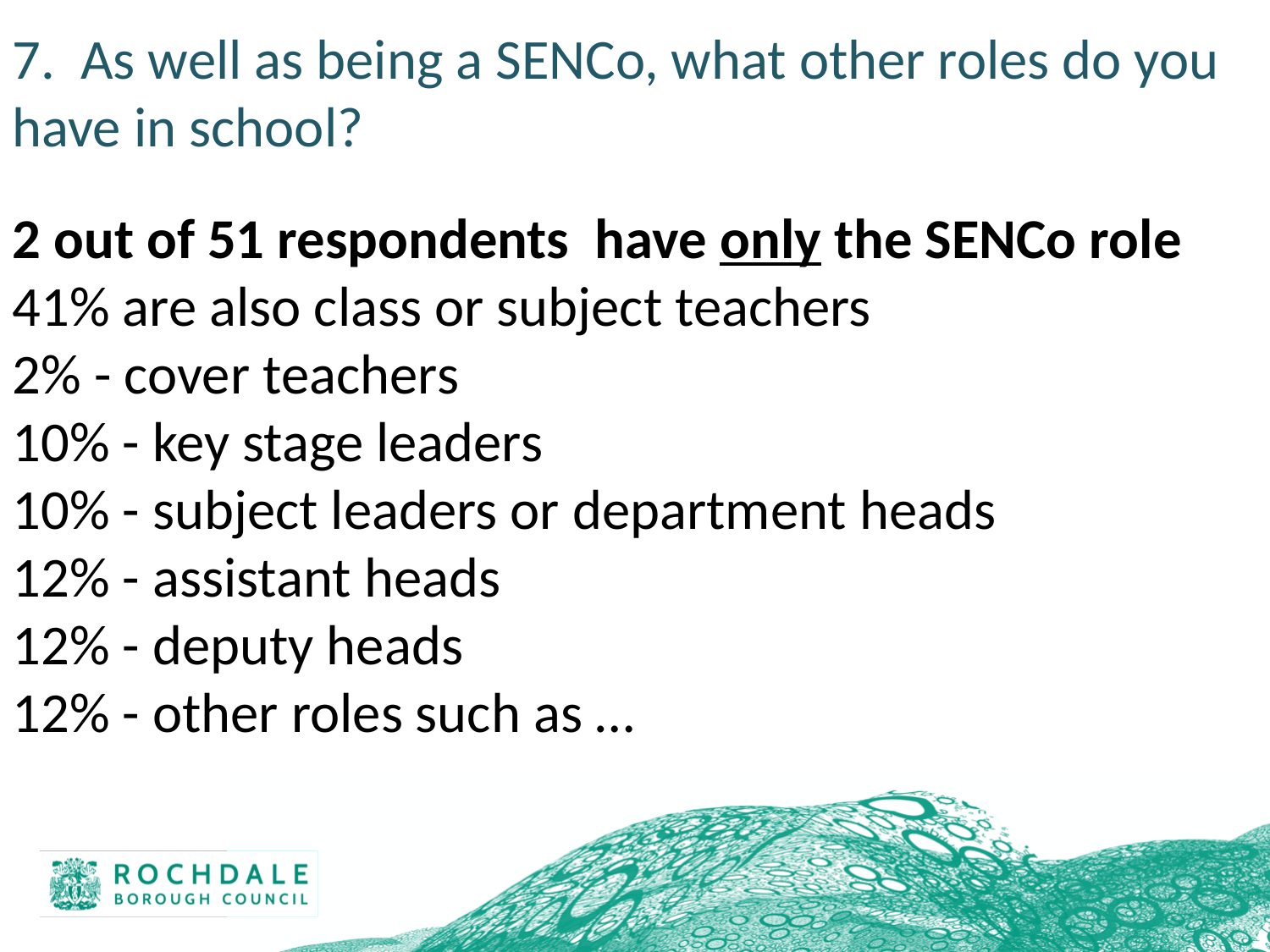

7.  As well as being a SENCo, what other roles do you have in school?
2 out of 51 respondents  have only the SENCo role
41% are also class or subject teachers
2% - cover teachers
10% - key stage leaders
10% - subject leaders or department heads
12% - assistant heads
12% - deputy heads
12% - other roles such as …